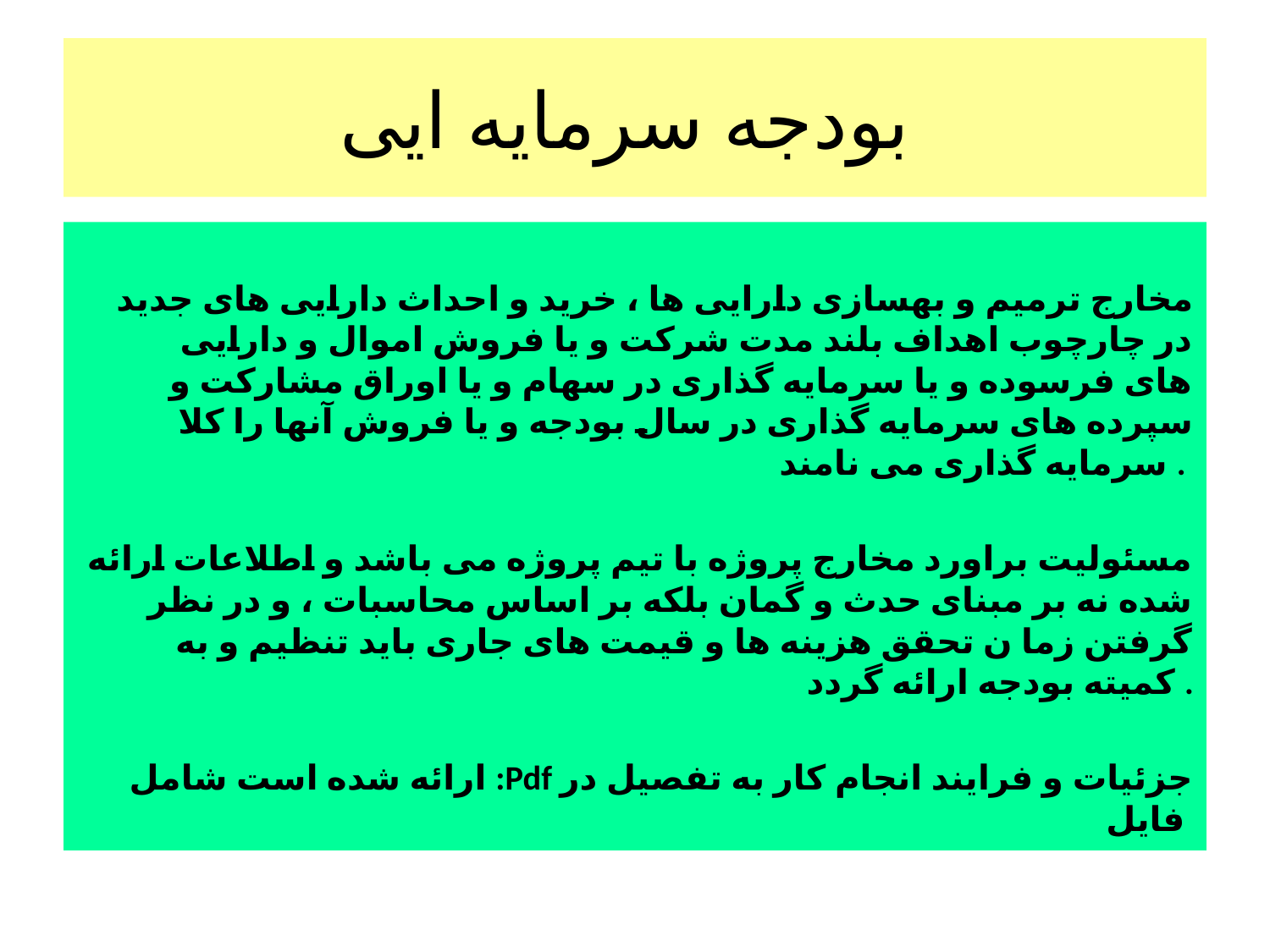

# بودجه سرمایه ایی

مخارج ترمیم و بهسازی دارایی ها ، خرید و احداث دارایی های جدید در چارچوب اهداف بلند مدت شرکت و یا فروش اموال و دارایی های فرسوده و یا سرمایه گذاری در سهام و یا اوراق مشارکت و سپرده های سرمایه گذاری در سال بودجه و یا فروش آنها را کلا سرمایه گذاری می نامند .

مسئولیت براورد مخارج پروژه با تیم پروژه می باشد و اطلاعات ارائه شده نه بر مبنای حدث و گمان بلکه بر اساس محاسبات ، و در نظر گرفتن زما ن تحقق هزینه ها و قیمت های جاری باید تنظیم و به کمیته بودجه ارائه گردد .

 ارائه شده است شامل :Pdf جزئیات و فرایند انجام کار به تفصیل در فایل